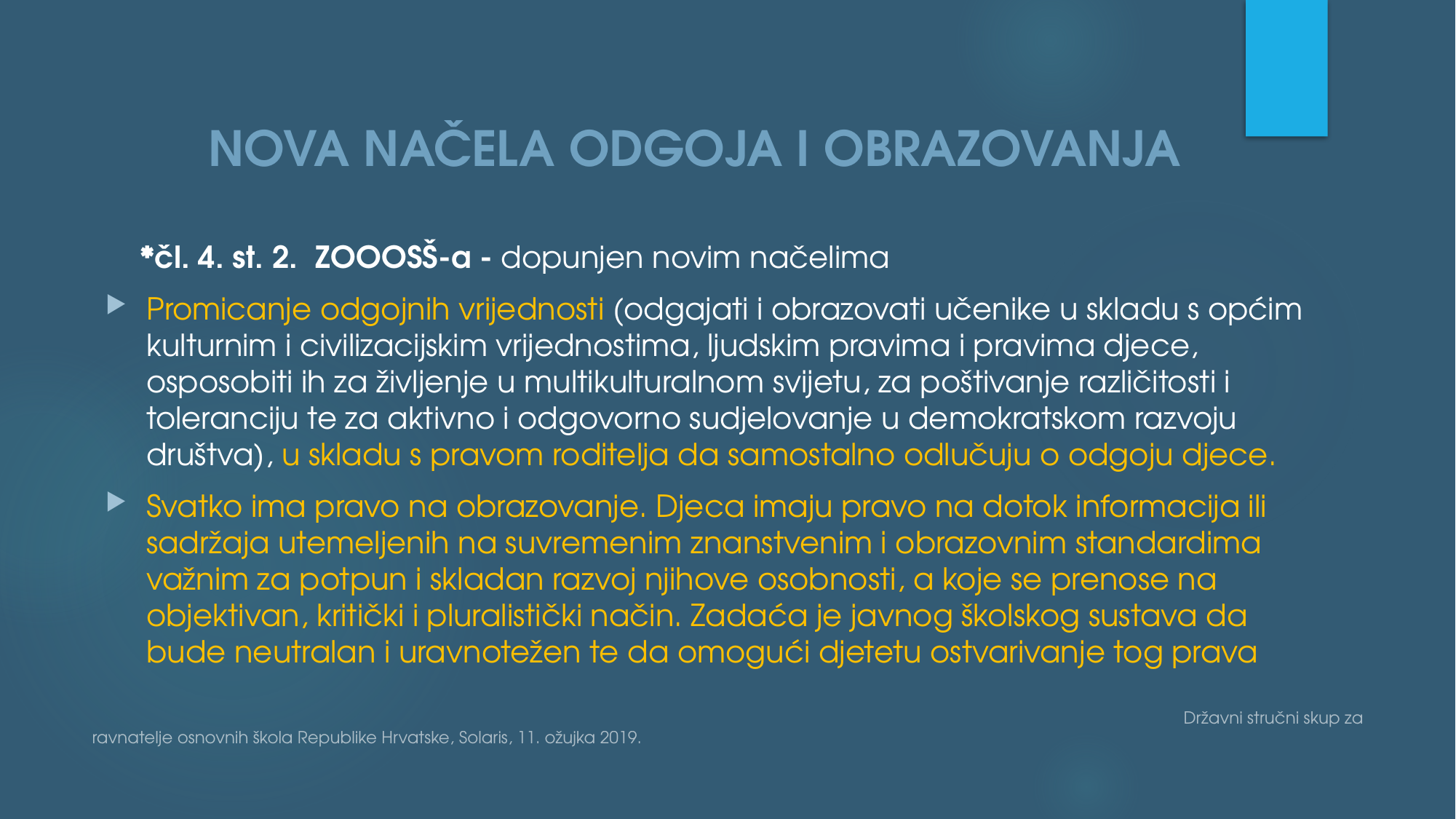

# NOVA NAČELA ODGOJA I OBRAZOVANJA
    *čl. 4. st. 2.  ZOOOSŠ-a - dopunjen novim načelima
Promicanje odgojnih vrijednosti (odgajati i obrazovati učenike u skladu s općim kulturnim i civilizacijskim vrijednostima, ljudskim pravima i pravima djece, osposobiti ih za življenje u multikulturalnom svijetu, za poštivanje različitosti i toleranciju te za aktivno i odgovorno sudjelovanje u demokratskom razvoju društva), u skladu s pravom roditelja da samostalno odlučuju o odgoju djece.
Svatko ima pravo na obrazovanje. Djeca imaju pravo na dotok informacija ili sadržaja utemeljenih na suvremenim znanstvenim i obrazovnim standardima važnim za potpun i skladan razvoj njihove osobnosti, a koje se prenose na objektivan, kritički i pluralistički način. Zadaća je javnog školskog sustava da bude neutralan i uravnotežen te da omogući djetetu ostvarivanje tog prava

										Državni stručni skup za ravnatelje osnovnih škola Republike Hrvatske, Solaris, 11. ožujka 2019.